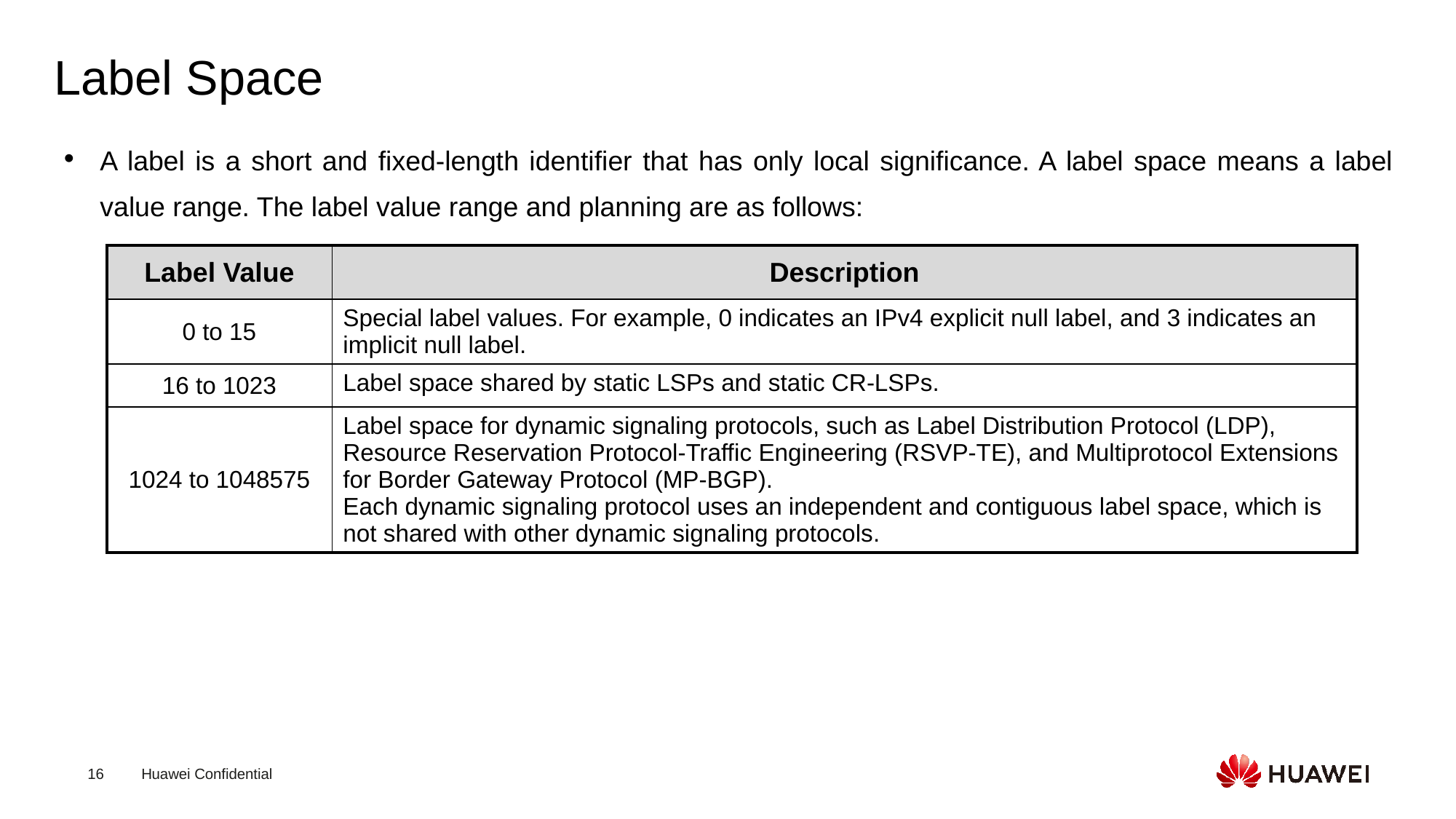

# Label Space
A label is a short and fixed-length identifier that has only local significance. A label space means a label value range. The label value range and planning are as follows:
| Label Value | Description |
| --- | --- |
| 0 to 15 | Special label values. For example, 0 indicates an IPv4 explicit null label, and 3 indicates an implicit null label. |
| 16 to 1023 | Label space shared by static LSPs and static CR-LSPs. |
| 1024 to 1048575 | Label space for dynamic signaling protocols, such as Label Distribution Protocol (LDP), Resource Reservation Protocol-Traffic Engineering (RSVP-TE), and Multiprotocol Extensions for Border Gateway Protocol (MP-BGP). Each dynamic signaling protocol uses an independent and contiguous label space, which is not shared with other dynamic signaling protocols. |